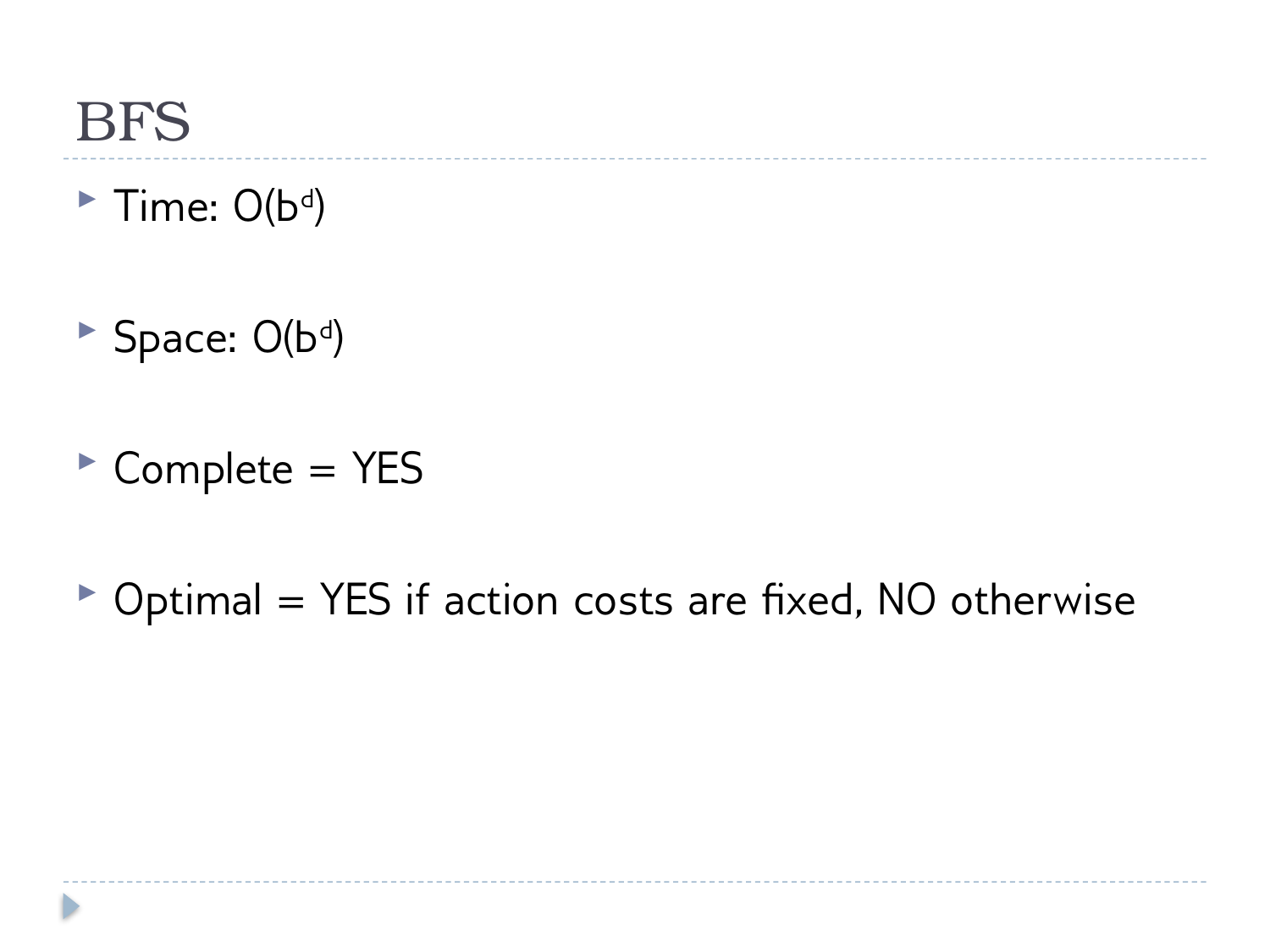

# BFS
Time: O(bd)

Space: O(bd)

Complete = YES

Optimal = YES if action costs are fixed, NO otherwise